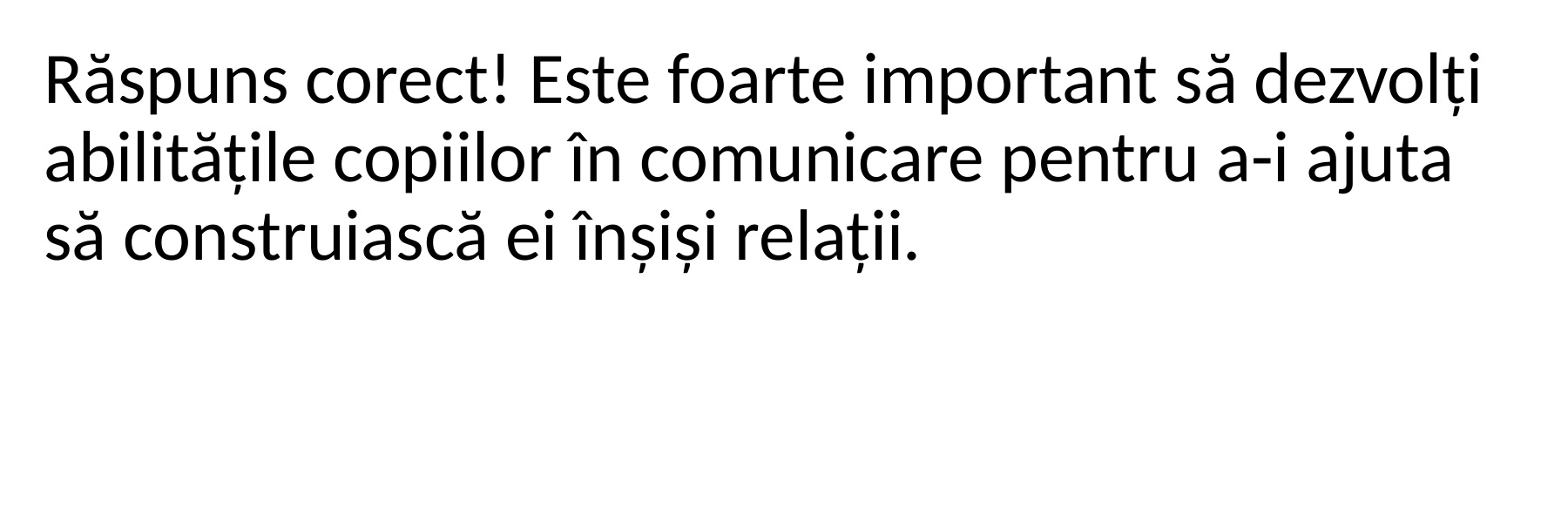

Răspuns corect! Este foarte important să dezvolți abilitățile copiilor în comunicare pentru a-i ajuta să construiască ei înșiși relații.